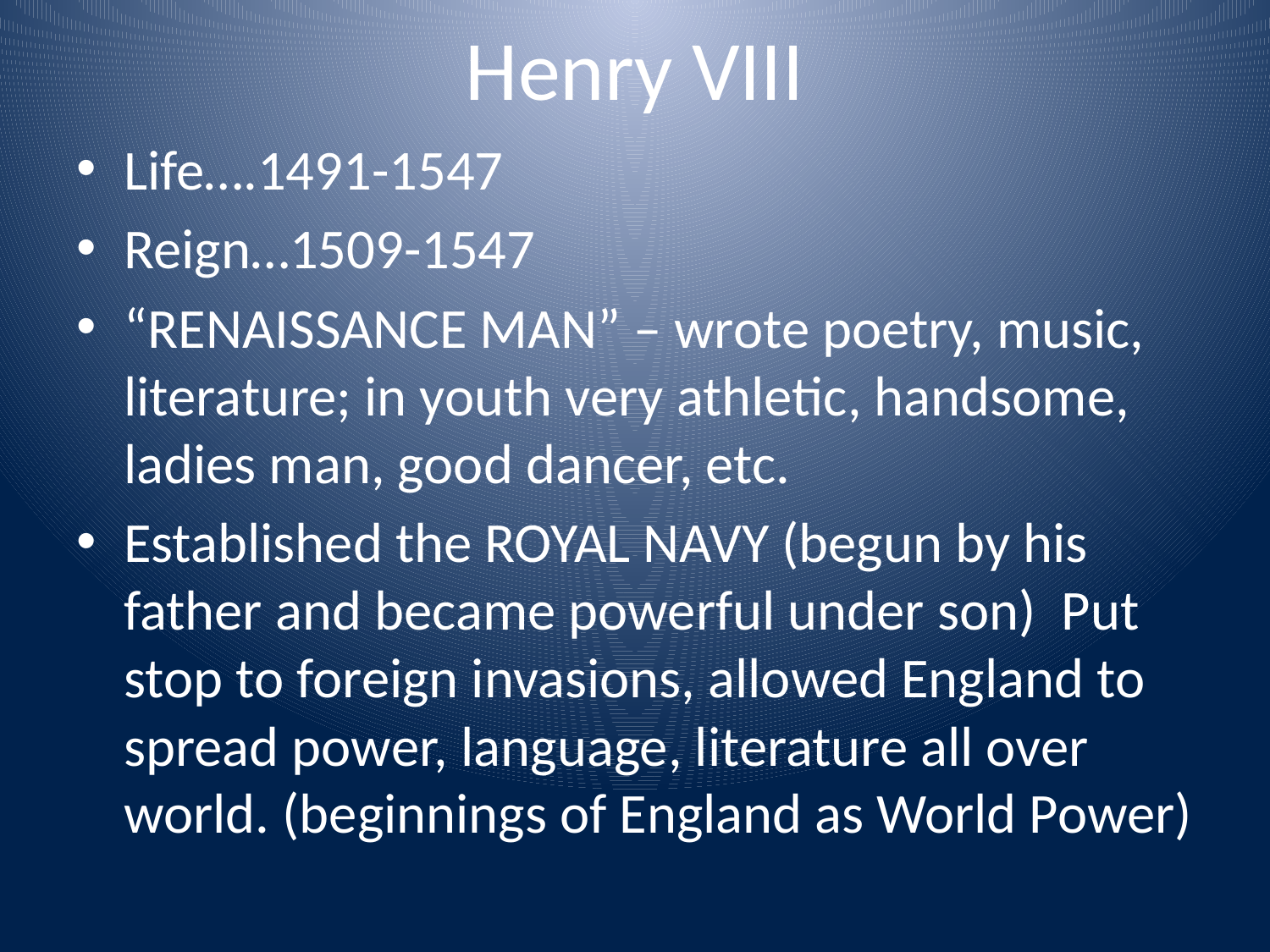

# Henry VIII
Life….1491-1547
Reign…1509-1547
“RENAISSANCE MAN” – wrote poetry, music, literature; in youth very athletic, handsome, ladies man, good dancer, etc.
Established the ROYAL NAVY (begun by his father and became powerful under son)  Put stop to foreign invasions, allowed England to spread power, language, literature all over world. (beginnings of England as World Power)